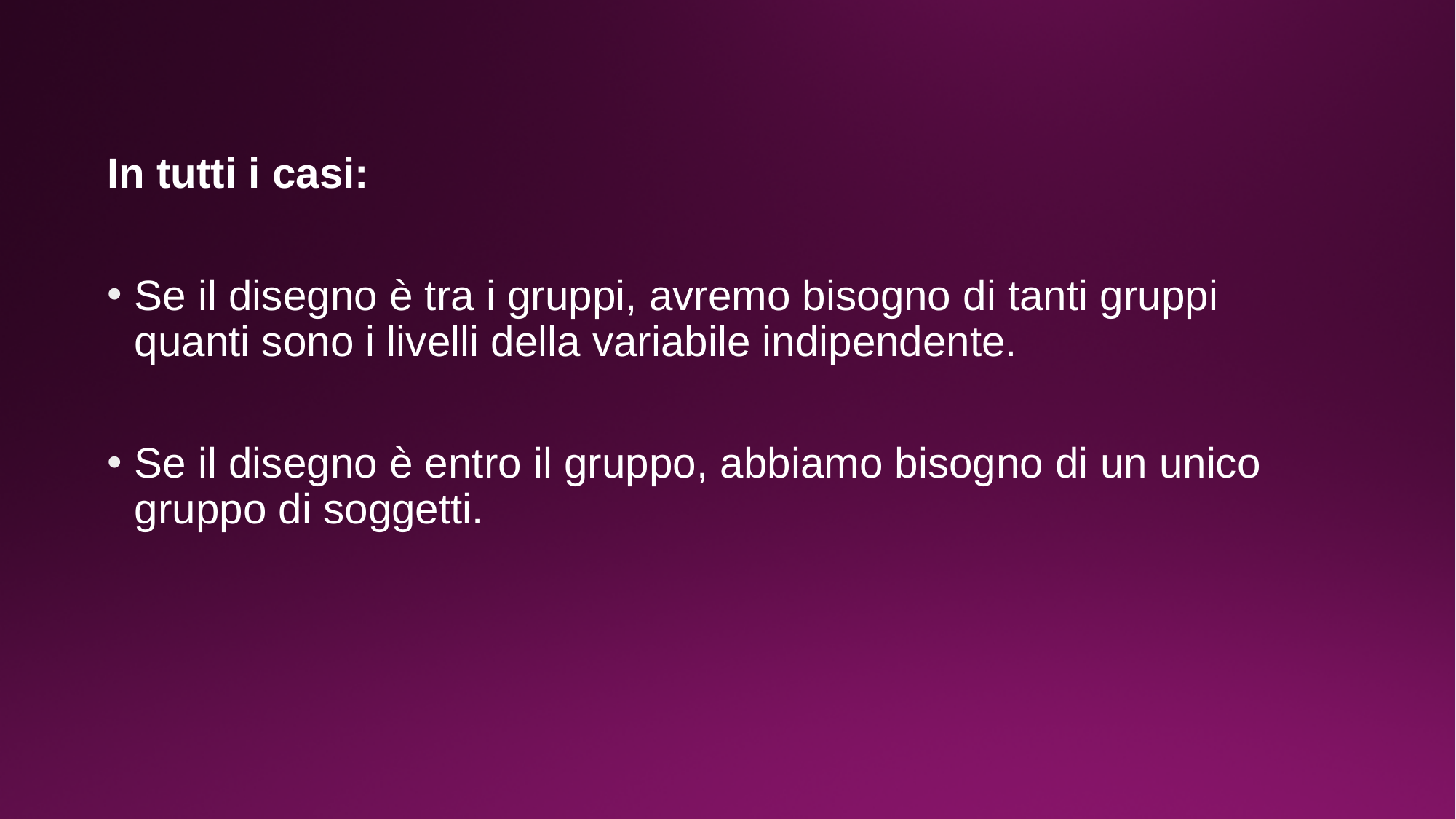

In tutti i casi:

Se il disegno è tra i gruppi, avremo bisogno di tanti gruppi quanti sono i livelli della variabile indipendente.

Se il disegno è entro il gruppo, abbiamo bisogno di un unico gruppo di soggetti.